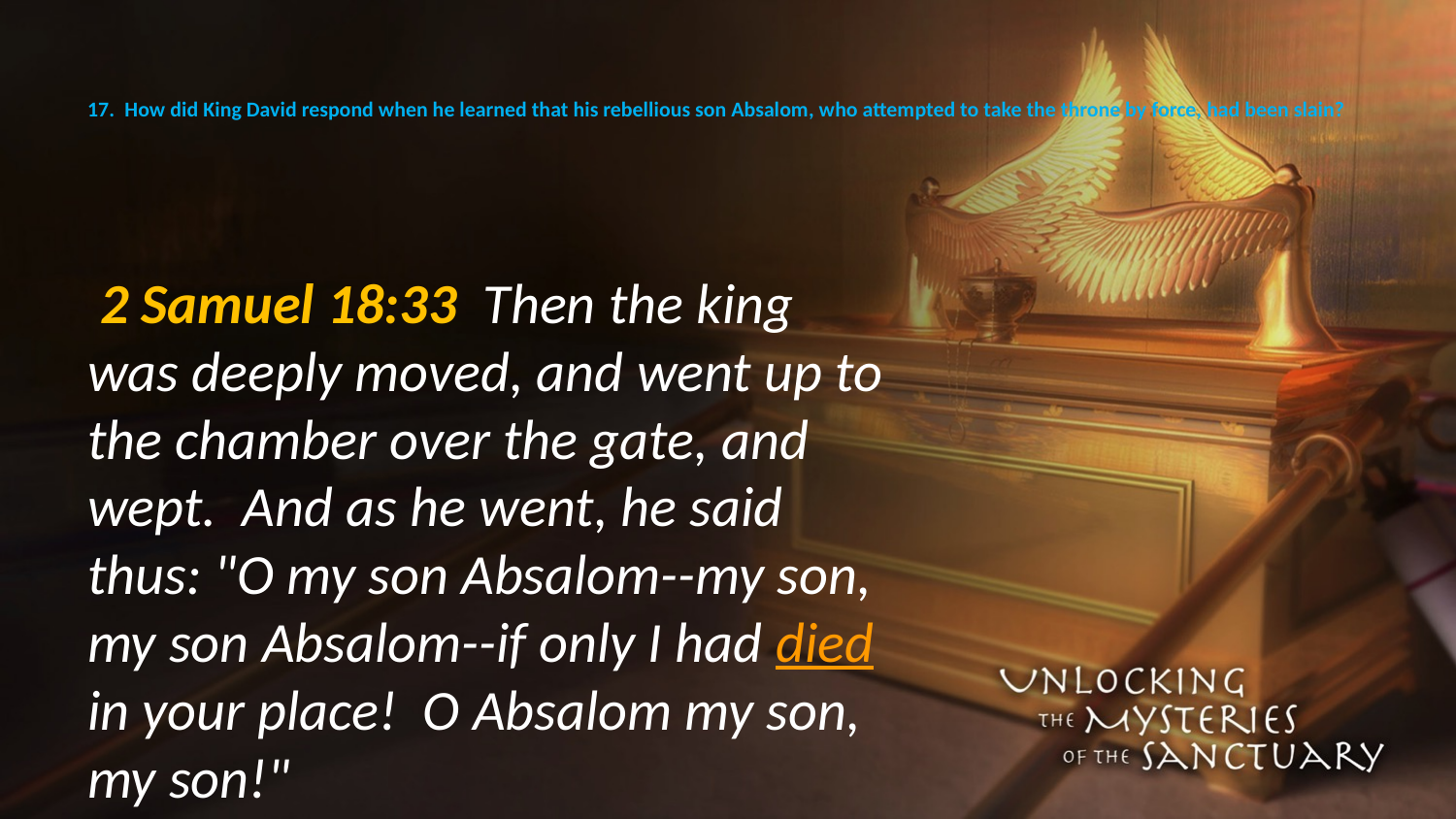

# 17.  How did King David respond when he learned that his rebellious son Absalom, who attempted to take the throne by force, had been slain?

 2 Samuel 18:33  Then the king was deeply moved, and went up to the chamber over the gate, and wept.  And as he went, he said thus: "O my son Absalom--my son, my son Absalom--if only I had died in your place!  O Absalom my son, my son!"